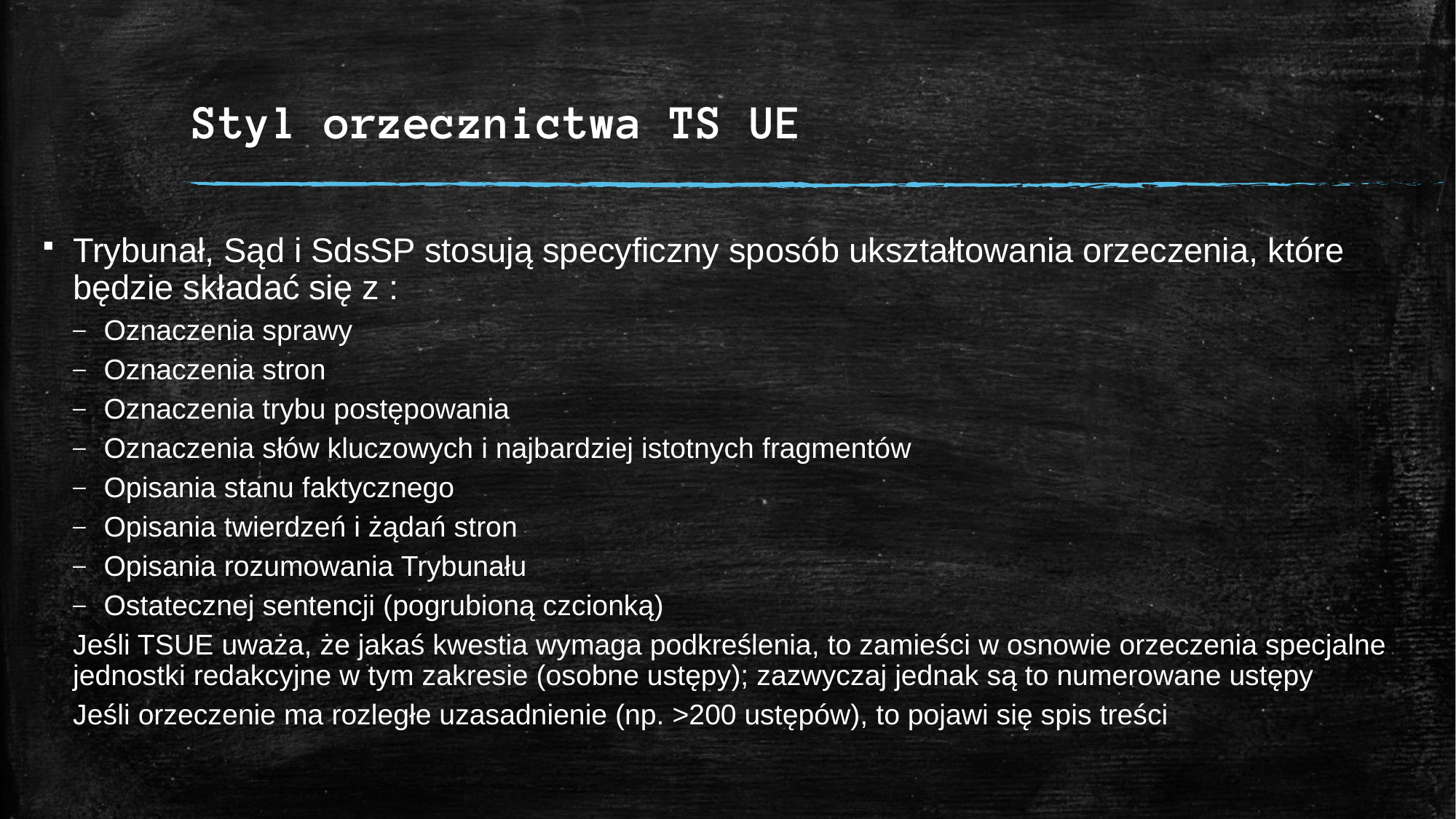

# Styl orzecznictwa TS UE
Trybunał, Sąd i SdsSP stosują specyficzny sposób ukształtowania orzeczenia, które będzie składać się z :
Oznaczenia sprawy
Oznaczenia stron
Oznaczenia trybu postępowania
Oznaczenia słów kluczowych i najbardziej istotnych fragmentów
Opisania stanu faktycznego
Opisania twierdzeń i żądań stron
Opisania rozumowania Trybunału
Ostatecznej sentencji (pogrubioną czcionką)
Jeśli TSUE uważa, że jakaś kwestia wymaga podkreślenia, to zamieści w osnowie orzeczenia specjalne jednostki redakcyjne w tym zakresie (osobne ustępy); zazwyczaj jednak są to numerowane ustępy
Jeśli orzeczenie ma rozległe uzasadnienie (np. >200 ustępów), to pojawi się spis treści